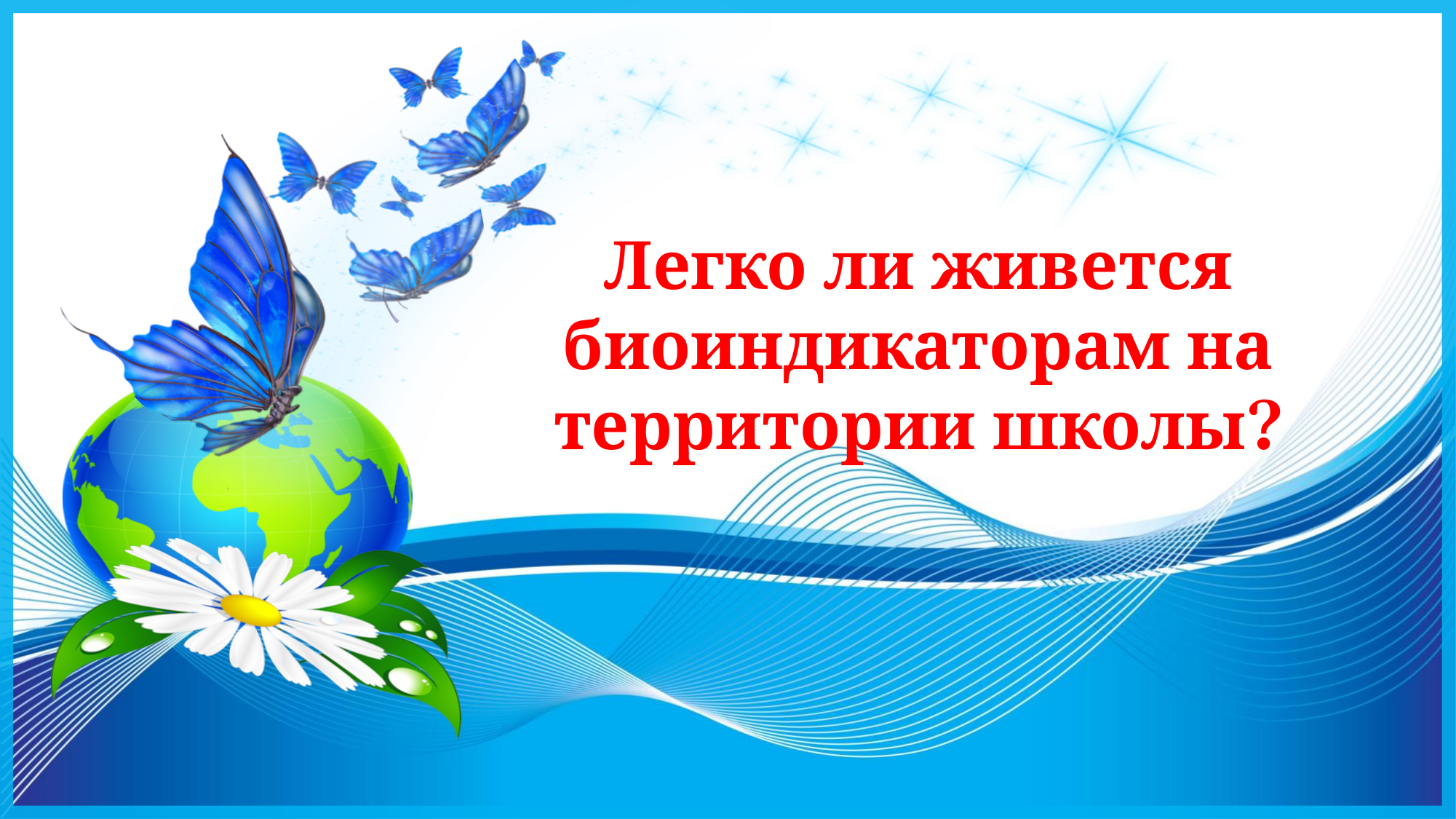

# Легко ли живется биоиндикаторам на территории школы?